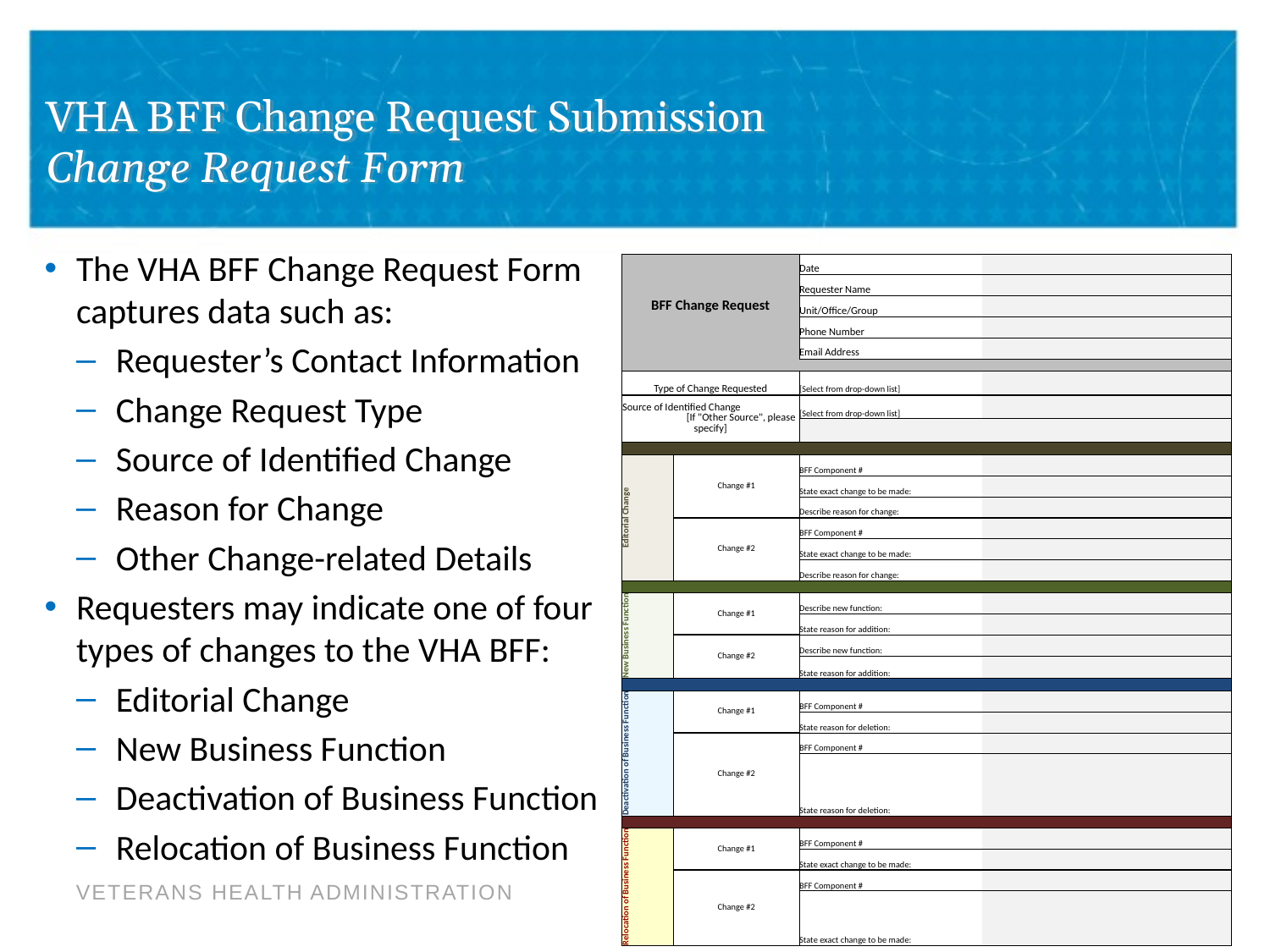

VHA BFF Change Request Submission
Change Request Form
The VHA BFF Change Request Form captures data such as:
Requester’s Contact Information
Change Request Type
Source of Identified Change
Reason for Change
Other Change-related Details
Requesters may indicate one of four types of changes to the VHA BFF:
Editorial Change
New Business Function
Deactivation of Business Function
Relocation of Business Function
| BFF Change Request |  | Date |  |
| --- | --- | --- | --- |
|  |  | Requester Name |  |
|  |  | Unit/Office/Group |  |
|  |  | Phone Number |  |
|  |  | Email Address |  |
|  |  |  |  |
| Type of Change Requested |  | [Select from drop-down list] |  |
| Source of Identified Change [If "Other Source", please specify] |  | [Select from drop-down list] |  |
|  |  |  |  |
|  |  |  |  |
| Editorial Change | Change #1 | BFF Component # |  |
|  |  | State exact change to be made: |  |
|  |  | Describe reason for change: |  |
|  | Change #2 | BFF Component # |  |
|  |  | State exact change to be made: |  |
|  |  | Describe reason for change: |  |
|  |  |  |  |
| New Business Function | Change #1 | Describe new function: |  |
|  |  | State reason for addition: |  |
|  | Change #2 | Describe new function: |  |
|  |  | State reason for addition: |  |
|  |  |  |  |
| Deactivation of Business Function | Change #1 | BFF Component # |  |
|  |  | State reason for deletion: |  |
|  | Change #2 | BFF Component # |  |
|  |  | State reason for deletion: |  |
|  |  |  |  |
| Relocation of Business Function | Change #1 | BFF Component # |  |
|  |  | State exact change to be made: |  |
|  | Change #2 | BFF Component # |  |
|  |  | State exact change to be made: |  |
10